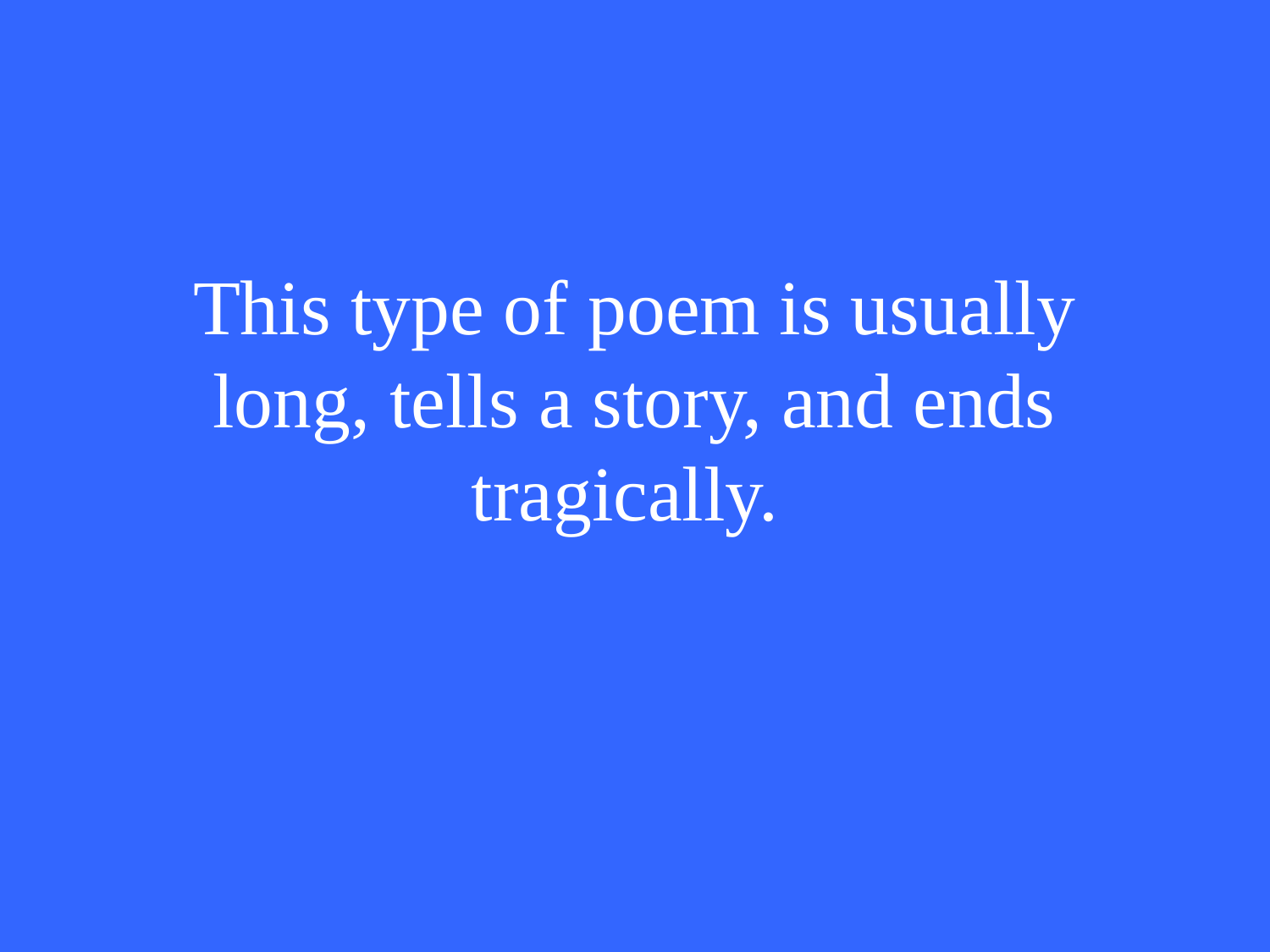

# This type of poem is usually long, tells a story, and ends tragically.